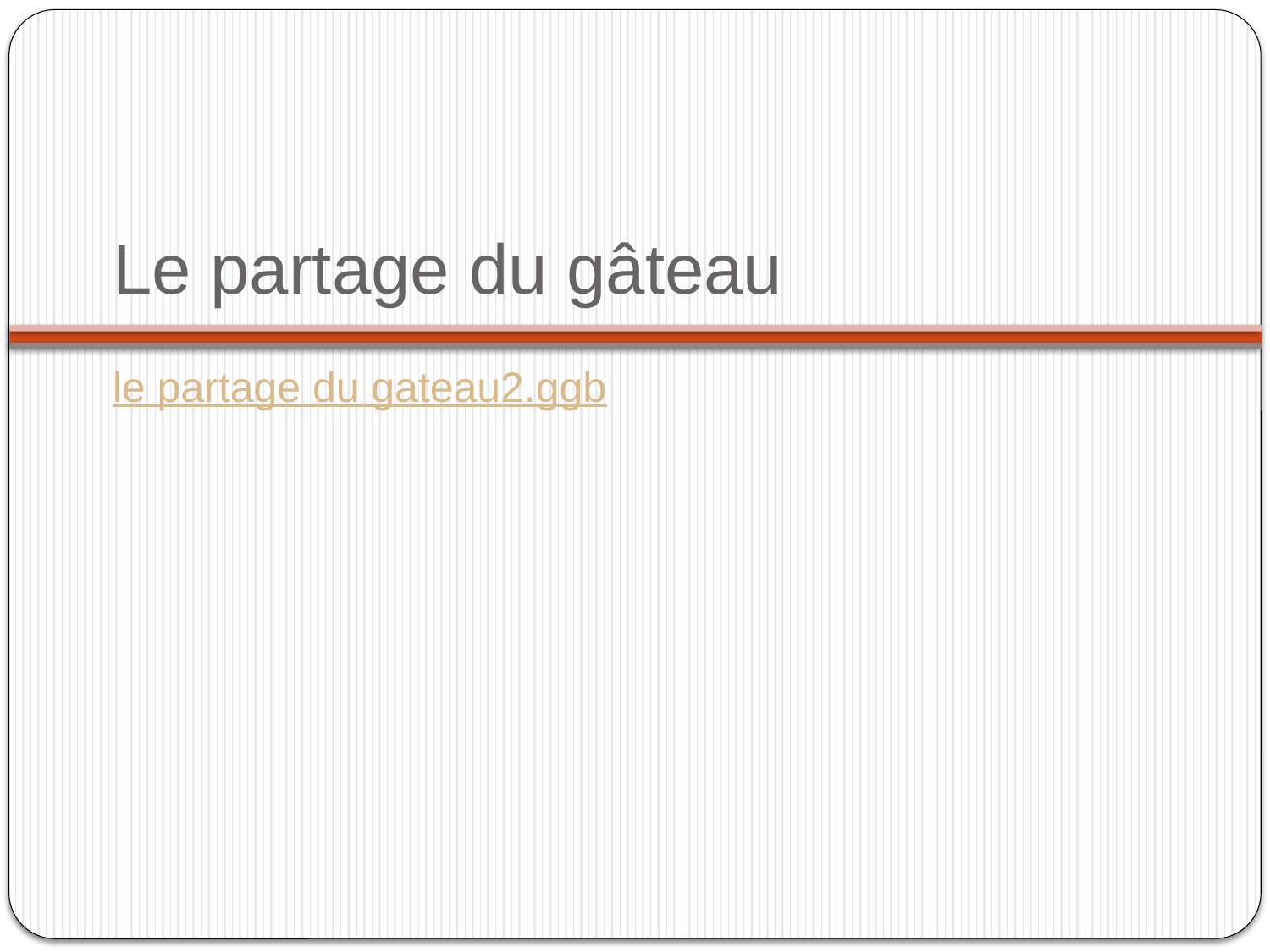

# Le partage du gâteau
le partage du gateau2.ggb